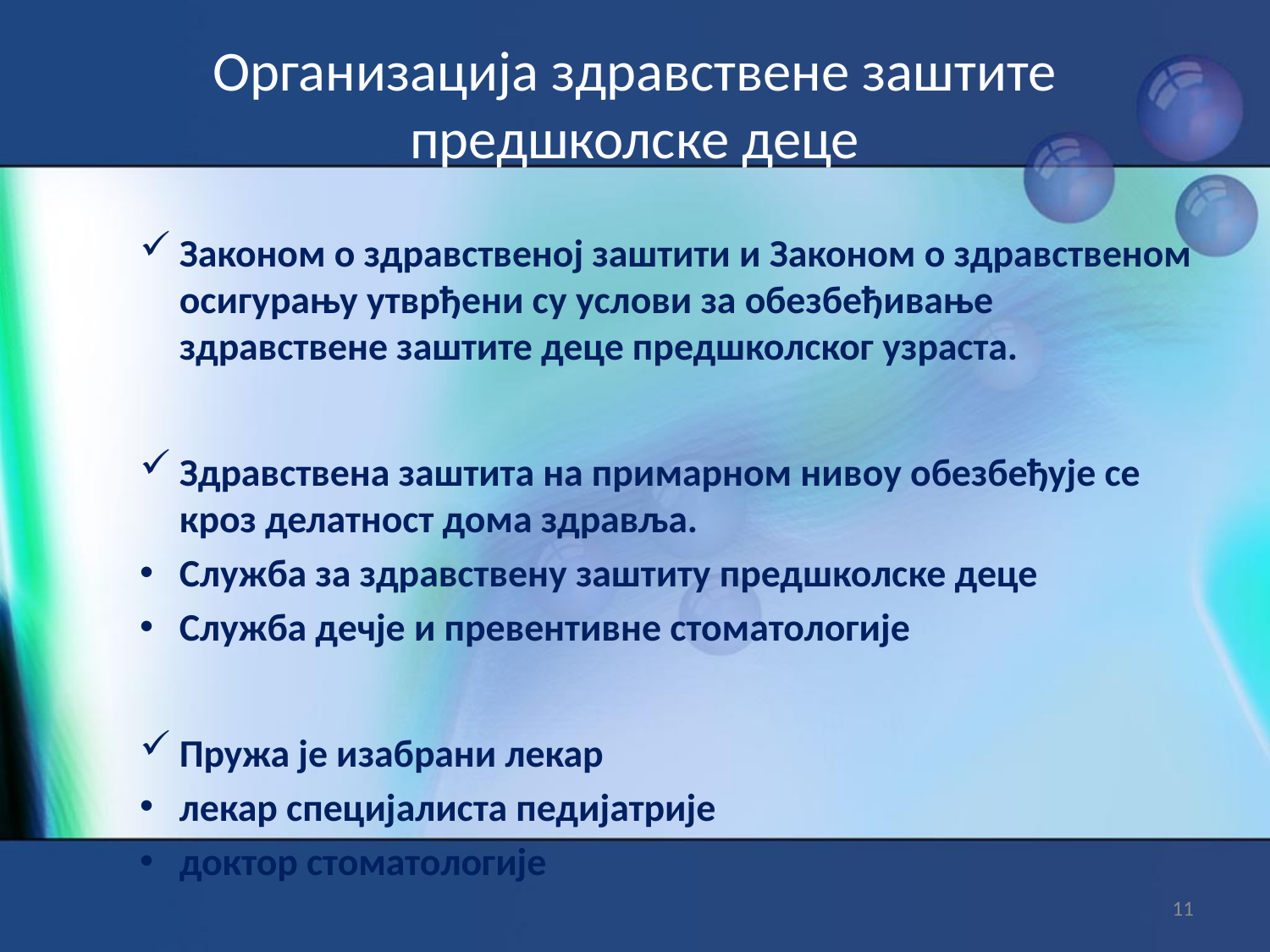

# Организација здравствене заштите предшколске деце
Законом о здравственој заштити и Законом о здравственом осигурању утврђени су услови за обезбеђивање здравствене заштите деце предшколског узраста.

Здравствена заштита на примарном нивоу обезбеђује се кроз делатност дома здравља.
Служба за здравствену заштиту предшколске деце
Служба дечје и превентивне стоматологије

Пружа је изабрани лекар
лекар специјалиста педијатрије
доктор стоматологије

11